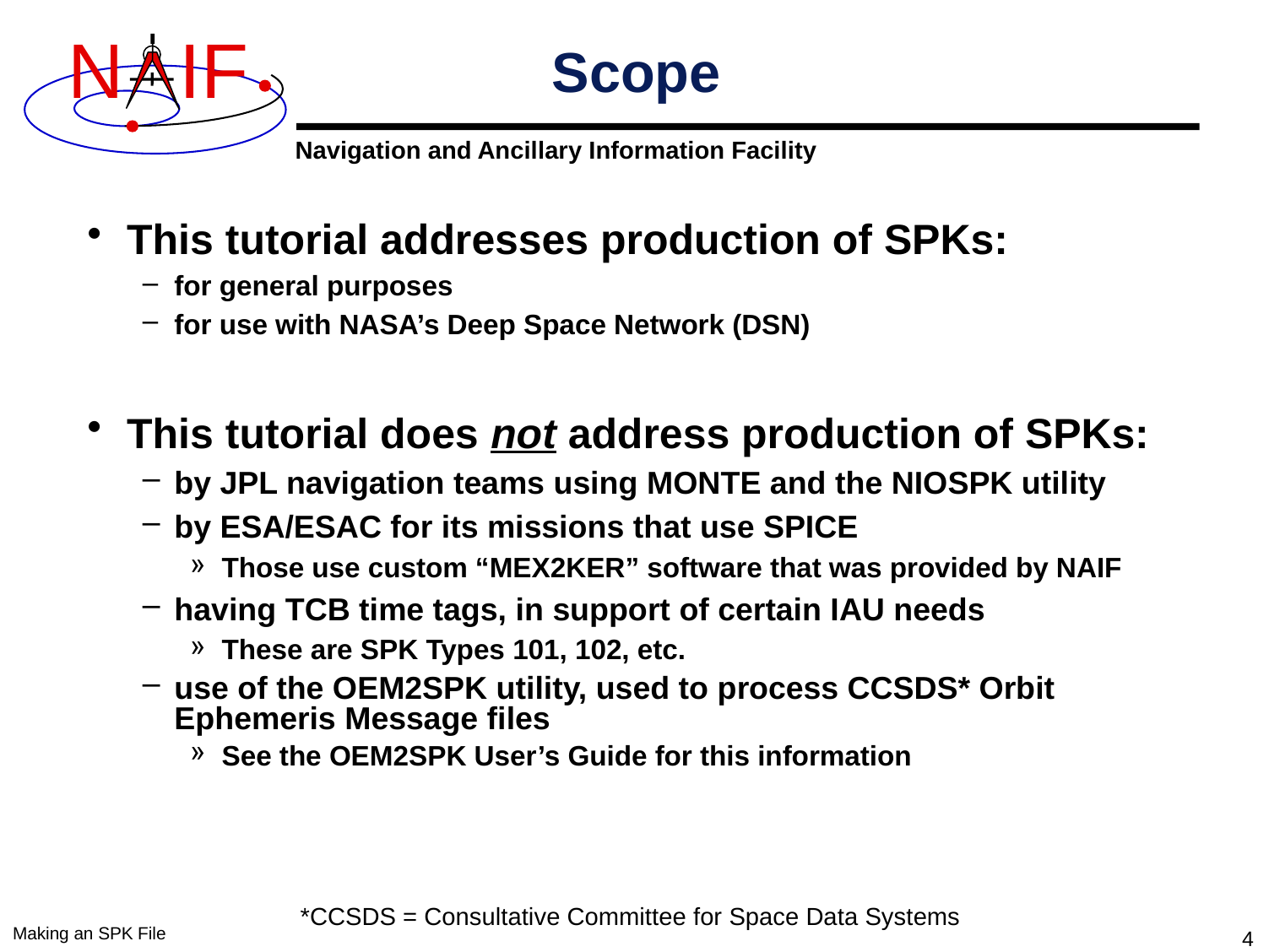

# Scope
This tutorial addresses production of SPKs:
for general purposes
for use with NASA’s Deep Space Network (DSN)

This tutorial does not address production of SPKs:
by JPL navigation teams using MONTE and the NIOSPK utility
by ESA/ESAC for its missions that use SPICE
Those use custom “MEX2KER” software that was provided by NAIF
having TCB time tags, in support of certain IAU needs
These are SPK Types 101, 102, etc.
use of the OEM2SPK utility, used to process CCSDS* Orbit Ephemeris Message files
See the OEM2SPK User’s Guide for this information

*CCSDS = Consultative Committee for Space Data Systems
Making an SPK File
4